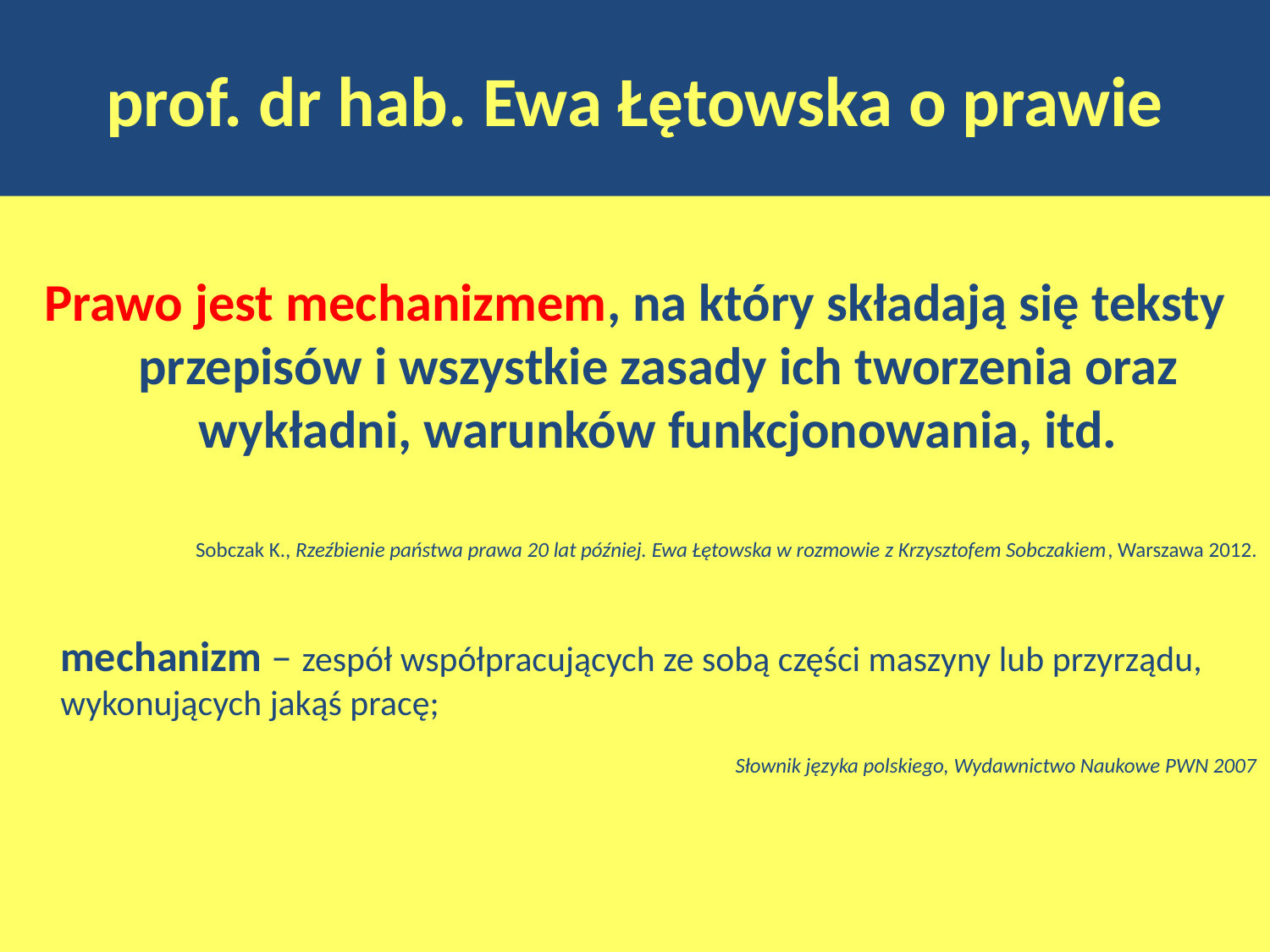

# prof. dr hab. Ewa Łętowska o prawie

Prawo jest mechanizmem, na który składają się teksty przepisów i wszystkie zasady ich tworzenia oraz wykładni, warunków funkcjonowania, itd.

Sobczak K., Rzeźbienie państwa prawa 20 lat później. Ewa Łętowska w rozmowie z Krzysztofem Sobczakiem, Warszawa 2012.

	mechanizm – zespół współpracujących ze sobą części maszyny lub przyrządu, wykonujących jakąś pracę;
	Słownik języka polskiego, Wydawnictwo Naukowe PWN 2007